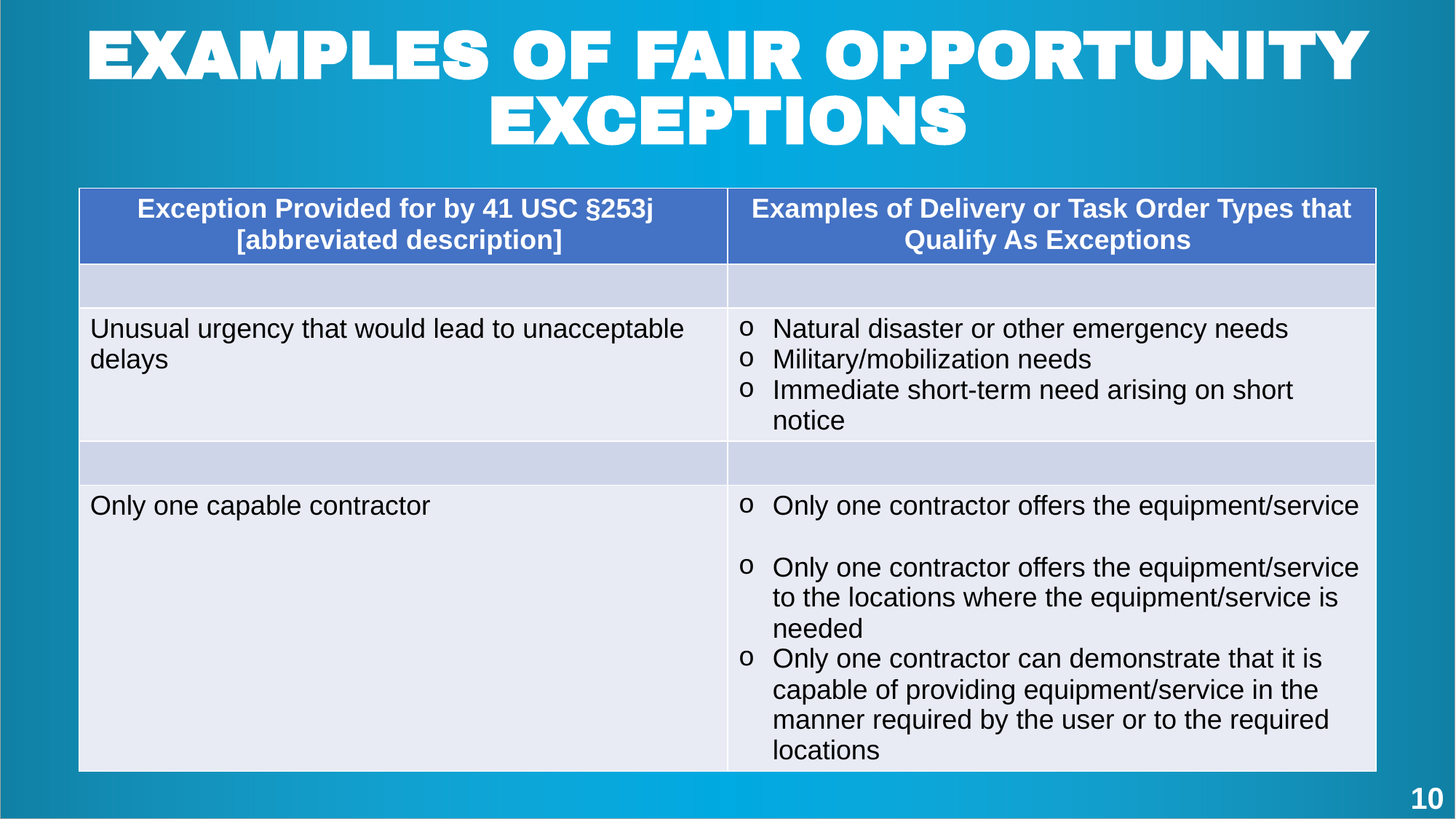

EXAMPLES OF FAIR OPPORTUNITY EXCEPTIONS
| Exception Provided for by 41 USC §253j [abbreviated description] | Examples of Delivery or Task Order Types that Qualify As Exceptions |
| --- | --- |
|  |  |
| Unusual urgency that would lead to unacceptable delays | Natural disaster or other emergency needs Military/mobilization needs Immediate short-term need arising on short notice |
|  |  |
| Only one capable contractor | Only one contractor offers the equipment/service Only one contractor offers the equipment/service to the locations where the equipment/service is needed Only one contractor can demonstrate that it is capable of providing equipment/service in the manner required by the user or to the required locations |
10